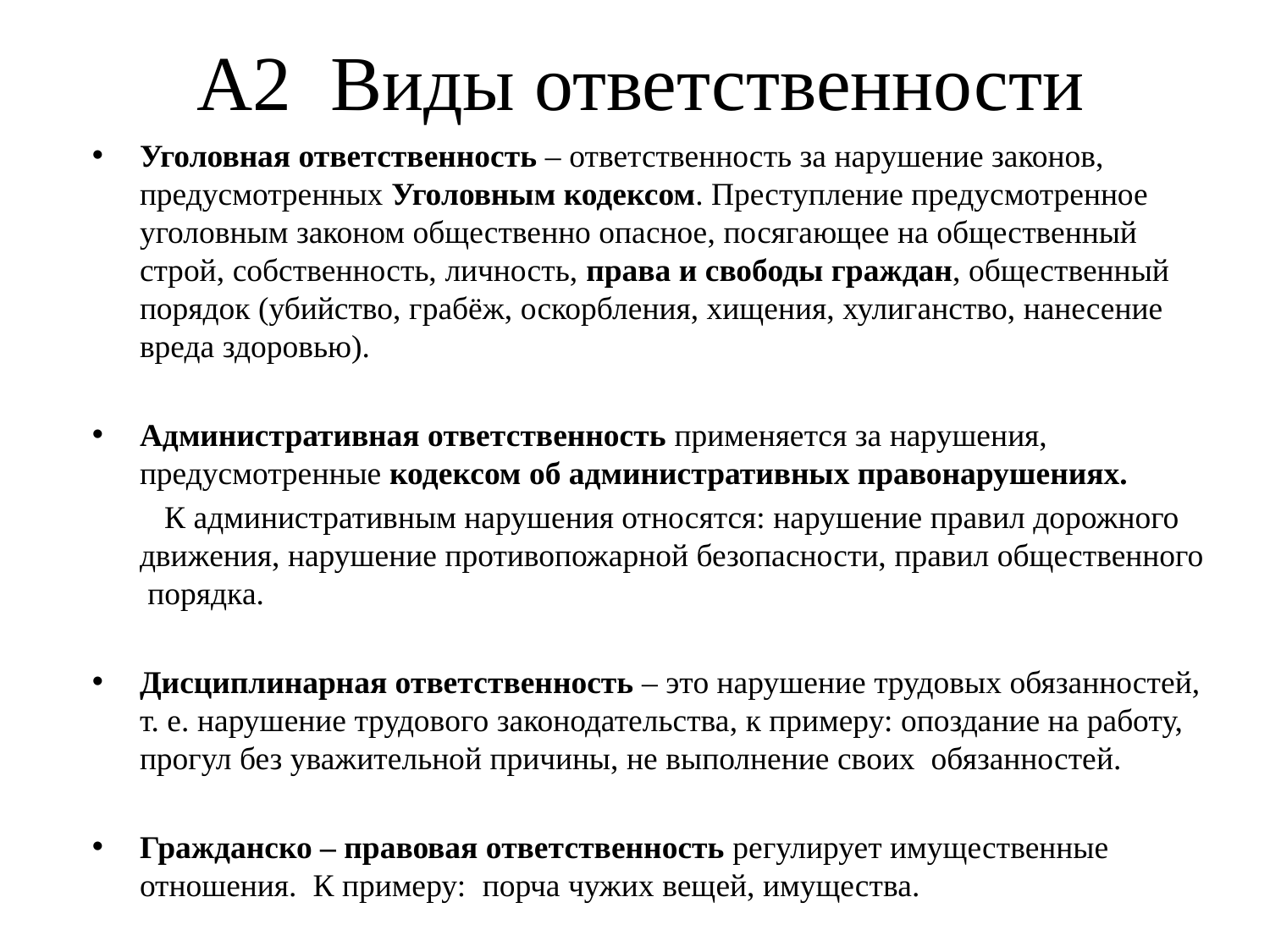

# А2  Виды ответственности
Уголовная ответственность – ответственность за нарушение законов, предусмотренных Уголовным кодексом. Преступление предусмотренное уголовным законом общественно опасное, посягающее на общественный строй, собственность, личность, права и свободы граждан, общественный порядок (убийство, грабёж, оскорбления, хищения, хулиганство, нанесение вреда здоровью).

Административная ответственность применяется за нарушения, предусмотренные кодексом об административных правонарушениях.
         К административным нарушения относятся: нарушение правил дорожного движения, нарушение противопожарной безопасности, правил общественного  порядка.

Дисциплинарная ответственность – это нарушение трудовых обязанностей, т. е. нарушение трудового законодательства, к примеру: опоздание на работу, прогул без уважительной причины, не выполнение своих  обязанностей.

Гражданско – правовая ответственность регулирует имущественные отношения.  К примеру:  порча чужих вещей, имущества.